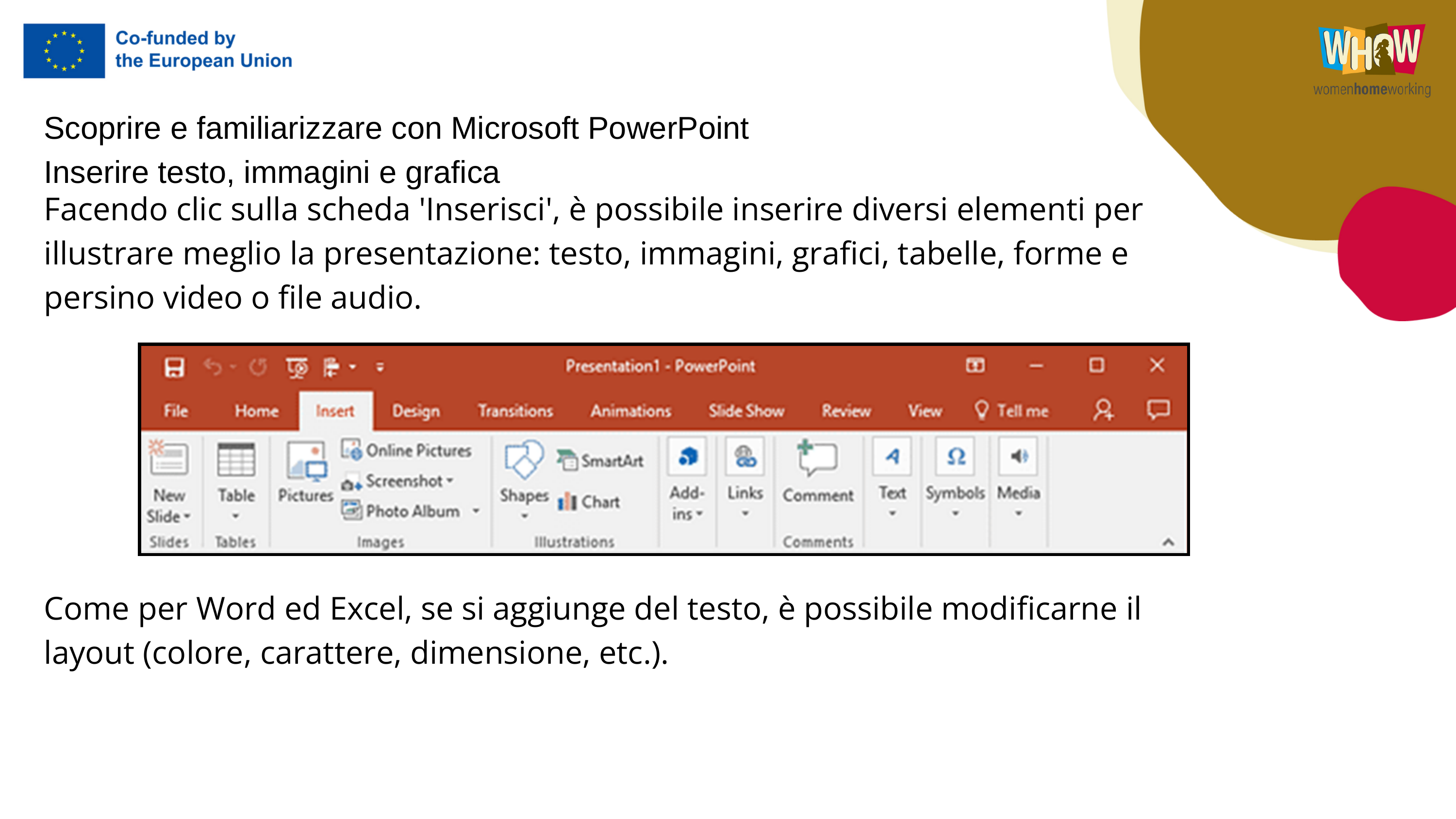

Scoprire e familiarizzare con Microsoft PowerPoint
Inserire testo, immagini e grafica
Facendo clic sulla scheda 'Inserisci', è possibile inserire diversi elementi per illustrare meglio la presentazione: testo, immagini, grafici, tabelle, forme e persino video o file audio.

Come per Word ed Excel, se si aggiunge del testo, è possibile modificarne il layout (colore, carattere, dimensione, etc.).